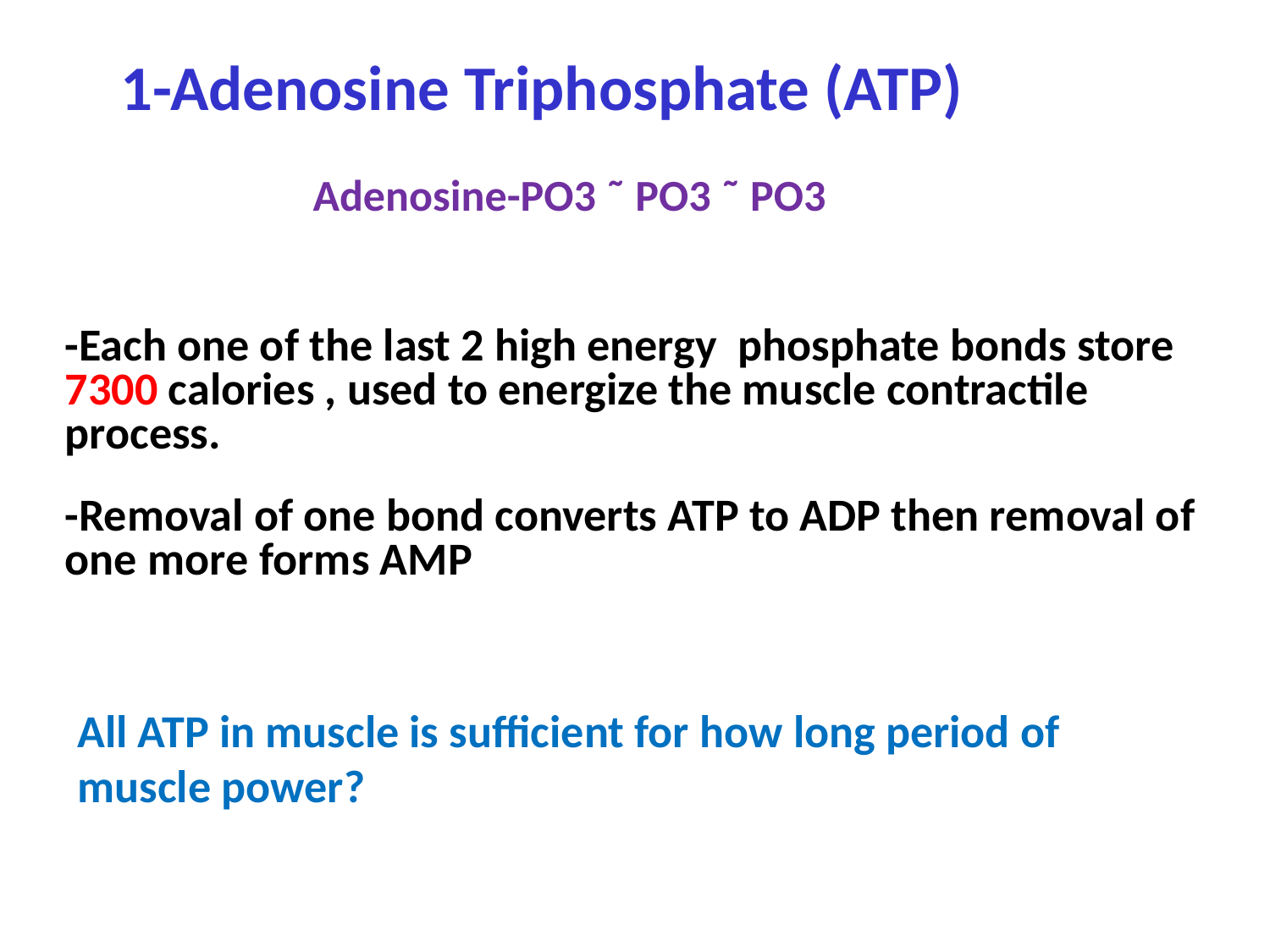

1-Adenosine Triphosphate (ATP)

Adenosine-PO3 ˜ PO3 ˜ PO3

-Each one of the last 2 high energy  phosphate bonds store 7300 calories , used to energize the muscle contractile  process.

-Removal of one bond converts ATP to ADP then removal of one more forms AMP

All ATP in muscle is sufficient for how long period of muscle power?